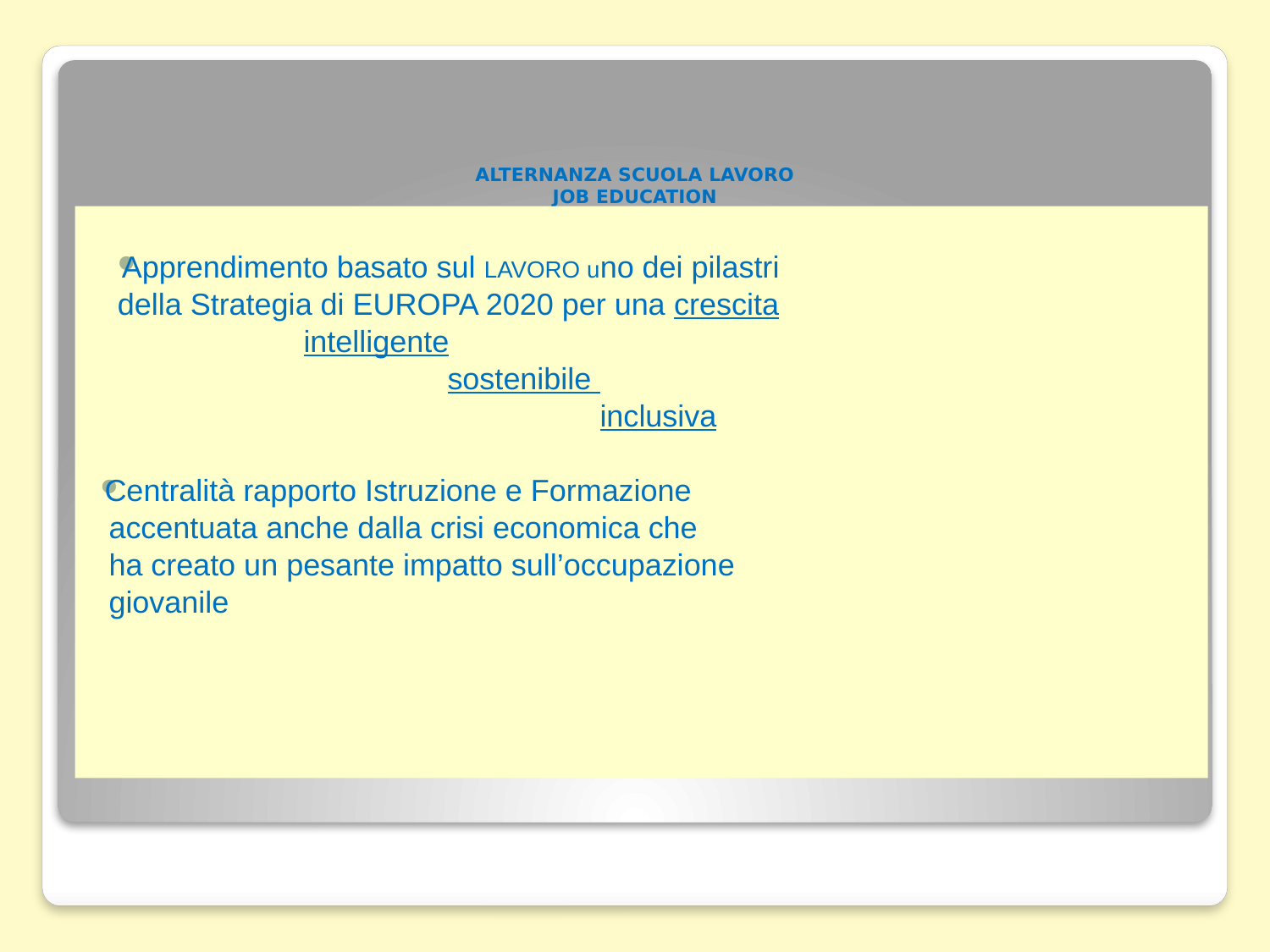

# ALTERNANZA SCUOLA LAVORO JOB EDUCATION

Apprendimento basato sul LAVORO uno dei pilastri
della Strategia di EUROPA 2020 per una crescita
                        intelligente
                                         sostenibile
                                                           inclusiva

Centralità rapporto Istruzione e Formazione
 accentuata anche dalla crisi economica che
 ha creato un pesante impatto sull’occupazione
 giovanile